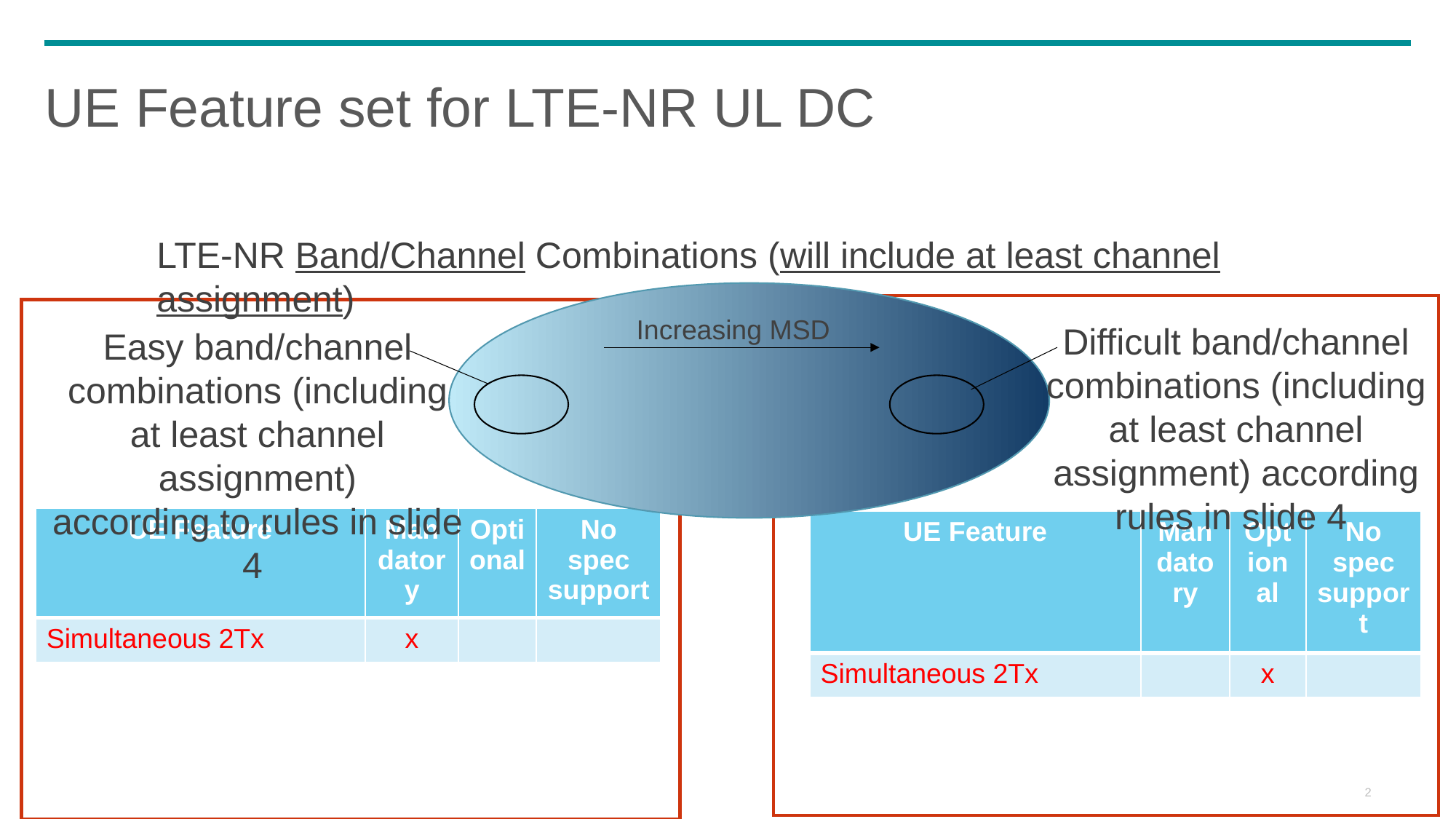

# UE Feature set for LTE-NR UL DC
LTE-NR Band/Channel Combinations (will include at least channel assignment)

Increasing MSD
Difficult band/channel combinations (including at least channel assignment) according rules in slide 4
Easy band/channel combinations (including at least channel assignment)
according to rules in slide 4

| UE Feature | Mandatory | Optional | No spec support |
| --- | --- | --- | --- |
| Simultaneous 2Tx | x |  |  |
| UE Feature | Mandatory | Optional | No spec support |
| --- | --- | --- | --- |
| Simultaneous 2Tx |  | x |  |